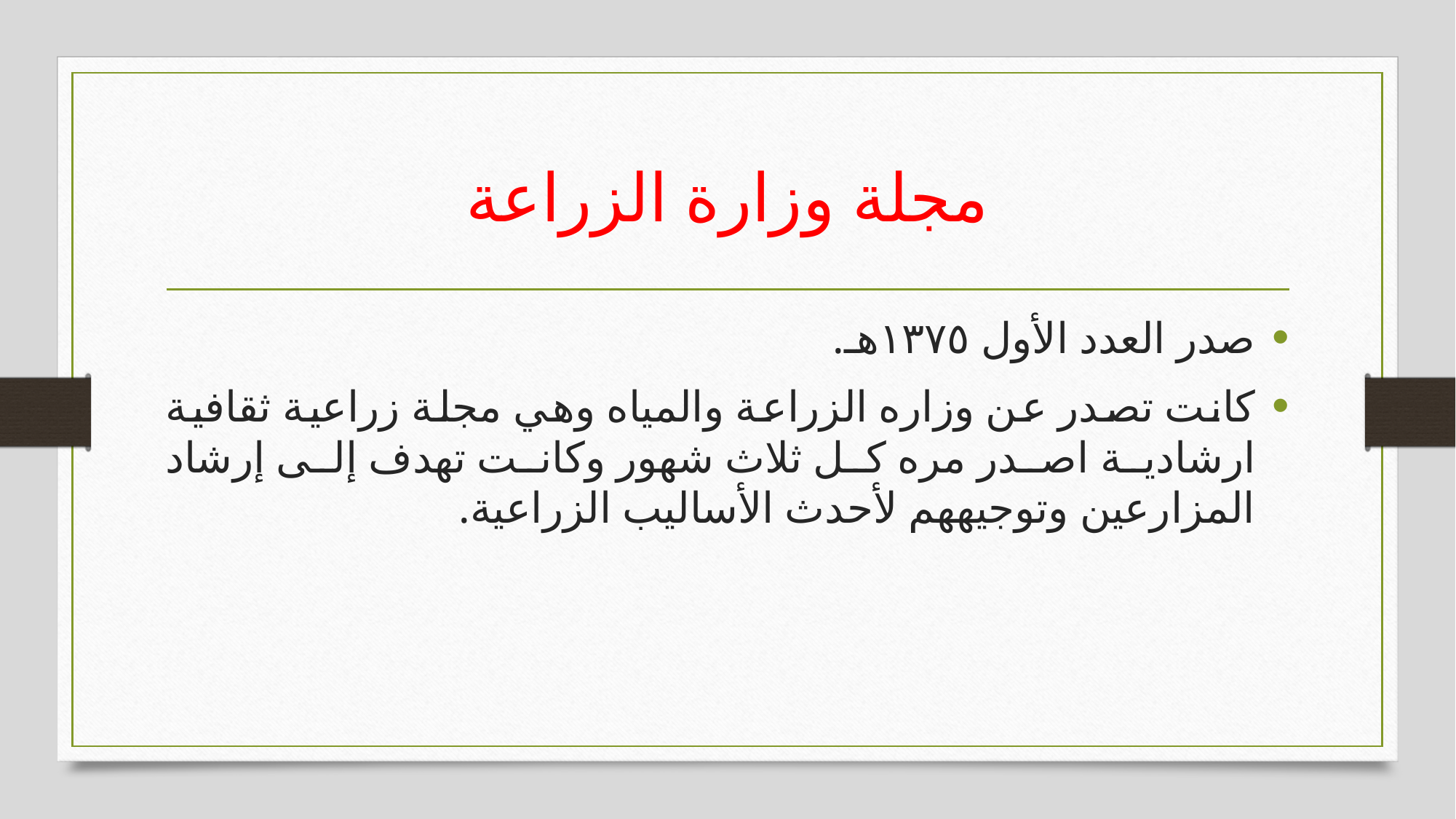

# مجلة وزارة الزراعة
صدر العدد الأول ١٣٧٥هـ.
كانت تصدر عن وزاره الزراعة والمياه وهي مجلة زراعية ثقافية ارشادية اصدر مره كل ثلاث شهور وكانت تهدف إلى إرشاد المزارعين وتوجيههم لأحدث الأساليب الزراعية.